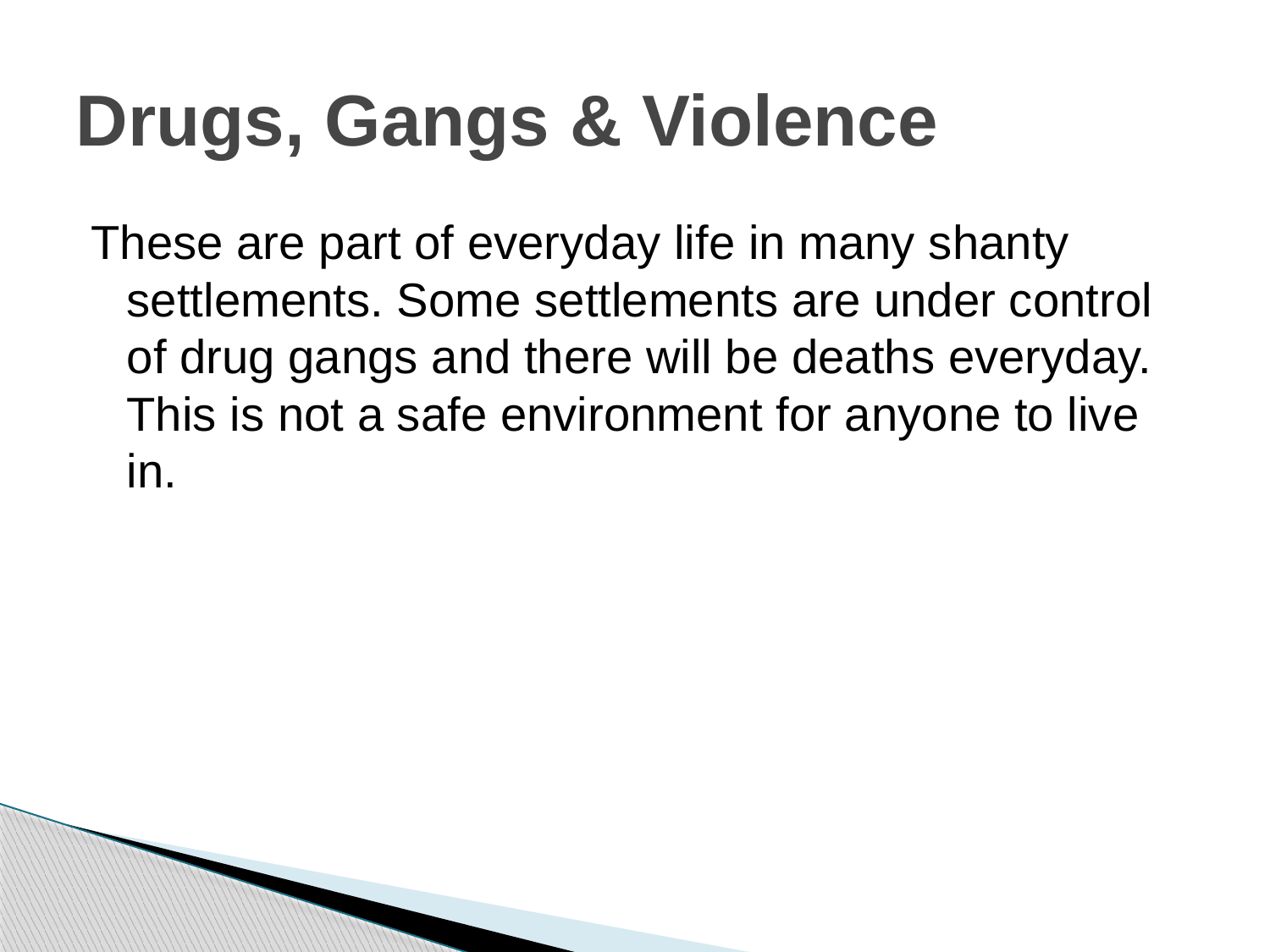

# Drugs, Gangs & Violence
These are part of everyday life in many shanty settlements. Some settlements are under control of drug gangs and there will be deaths everyday. This is not a safe environment for anyone to live in.